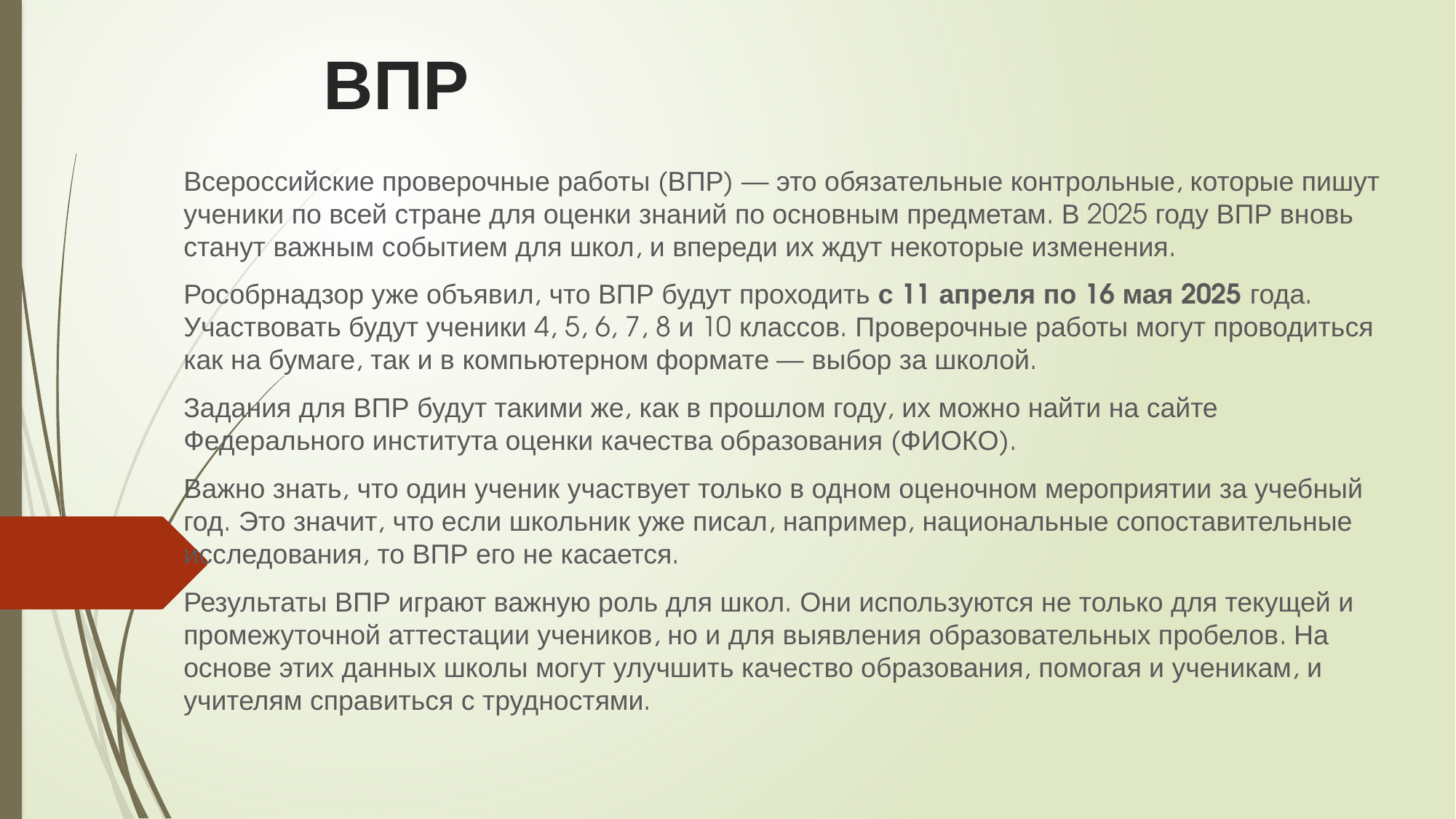

# ВПР
Всероссийские проверочные работы (ВПР) — это обязательные контрольные, которые пишут ученики по всей стране для оценки знаний по основным предметам. В 2025 году ВПР вновь станут важным событием для школ, и впереди их ждут некоторые изменения.
Рособрнадзор уже объявил, что ВПР будут проходить с 11 апреля по 16 мая 2025 года. Участвовать будут ученики 4, 5, 6, 7, 8 и 10 классов. Проверочные работы могут проводиться как на бумаге, так и в компьютерном формате — выбор за школой.
Задания для ВПР будут такими же, как в прошлом году, их можно найти на сайте Федерального института оценки качества образования (ФИОКО).
Важно знать, что один ученик участвует только в одном оценочном мероприятии за учебный год. Это значит, что если школьник уже писал, например, национальные сопоставительные исследования, то ВПР его не касается.
Результаты ВПР играют важную роль для школ. Они используются не только для текущей и промежуточной аттестации учеников, но и для выявления образовательных пробелов. На основе этих данных школы могут улучшить качество образования, помогая и ученикам, и учителям справиться с трудностями.